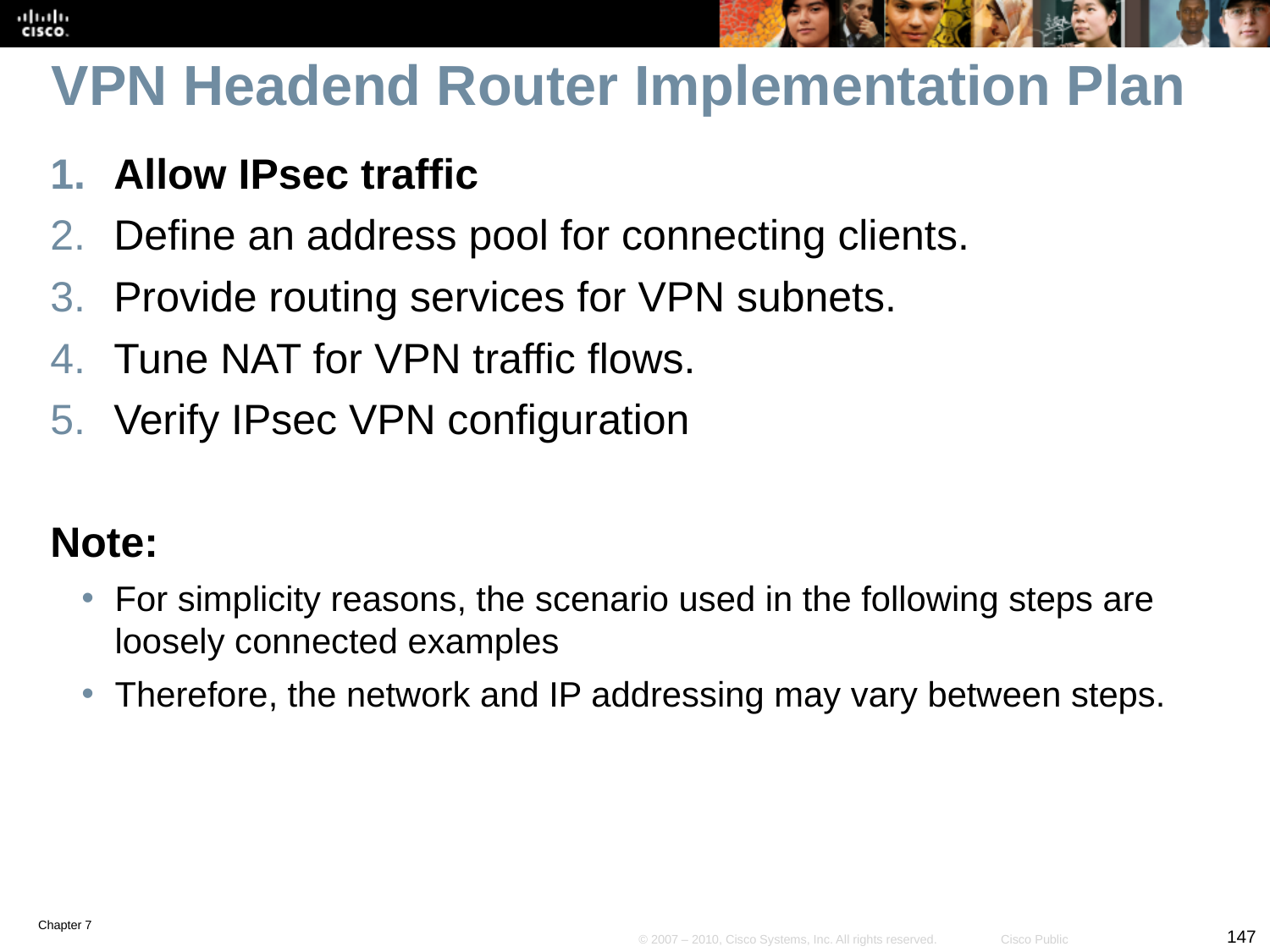

# VPN Headend Router Implementation Plan
Allow IPsec traffic
Define an address pool for connecting clients.
Provide routing services for VPN subnets.
Tune NAT for VPN traffic flows.
Verify IPsec VPN configuration

Note:
For simplicity reasons, the scenario used in the following steps are loosely connected examples
Therefore, the network and IP addressing may vary between steps.